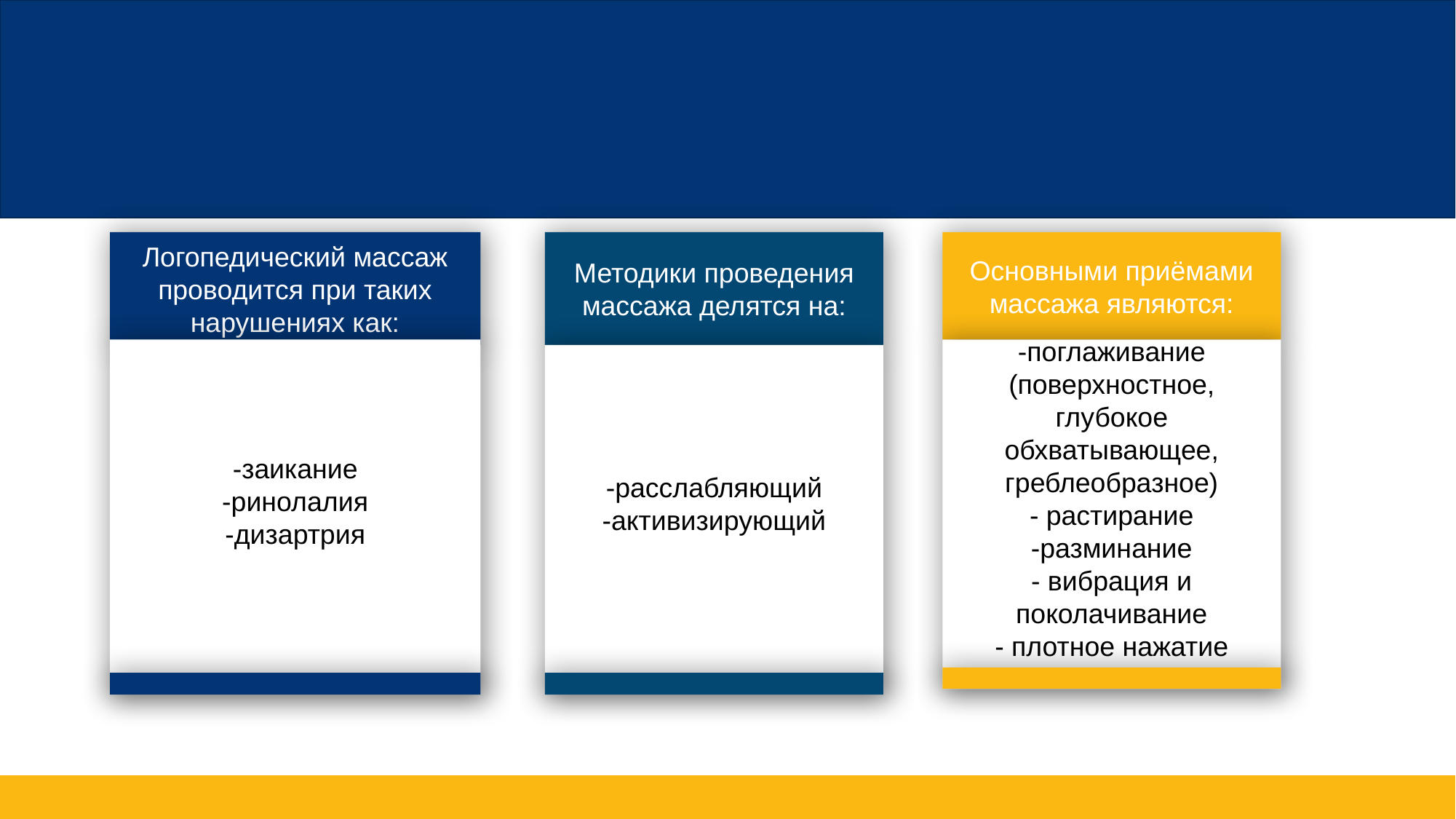

#
Логопедический массаж проводится при таких нарушениях как:
Методики проведения массажа делятся на:
Основными приёмами массажа являются:
04
-заикание
-ринолалия
-дизартрия

-поглаживание (поверхностное, глубокое обхватывающее, греблеобразное)
- растирание
-разминание
- вибрация и поколачивание
- плотное нажатие

-расслабляющий
-активизирующий